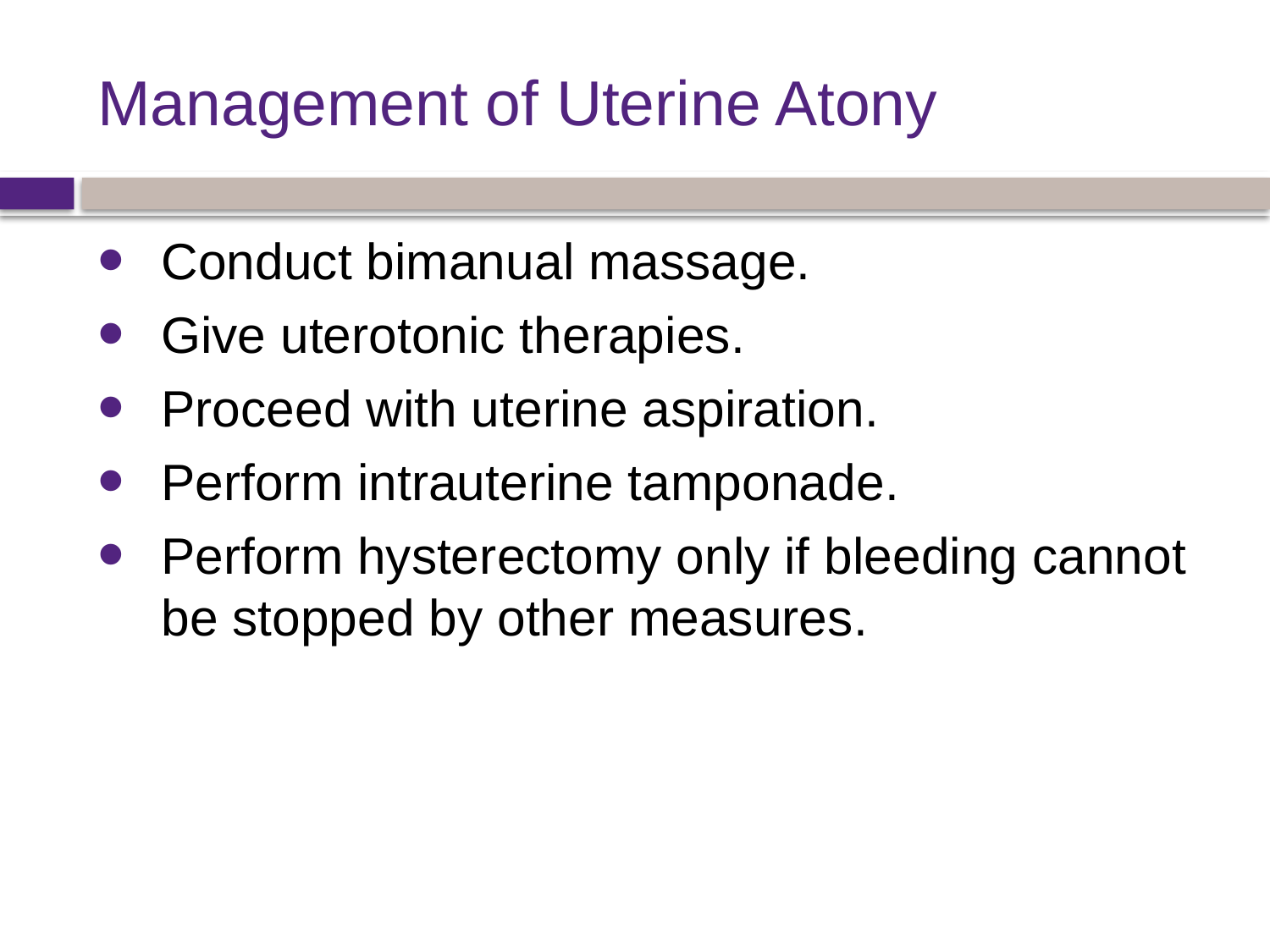

# Management of Uterine Atony
Conduct bimanual massage.
Give uterotonic therapies.
Proceed with uterine aspiration.
Perform intrauterine tamponade.
Perform hysterectomy only if bleeding cannot be stopped by other measures.